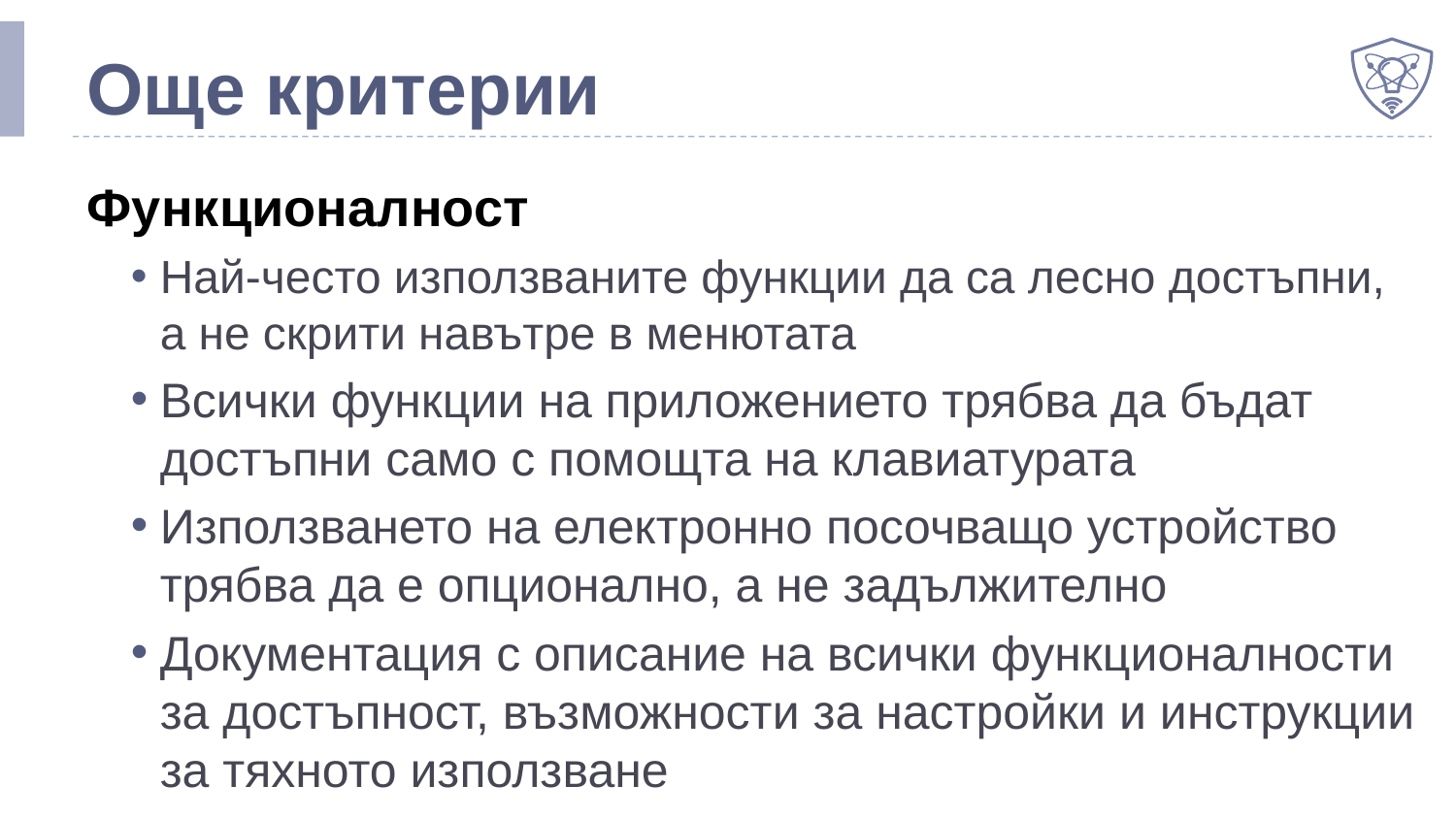

# Още критерии
Функционалност
Най-често използваните функции да са лесно достъпни, а не скрити навътре в менютата
Всички функции на приложението трябва да бъдат достъпни само с помощта на клавиатурата
Използването на електронно посочващо устройство трябва да е опционално, а не задължително
Документация с описание на всички функционалности за достъпност, възможности за настройки и инструкции за тяхното използване